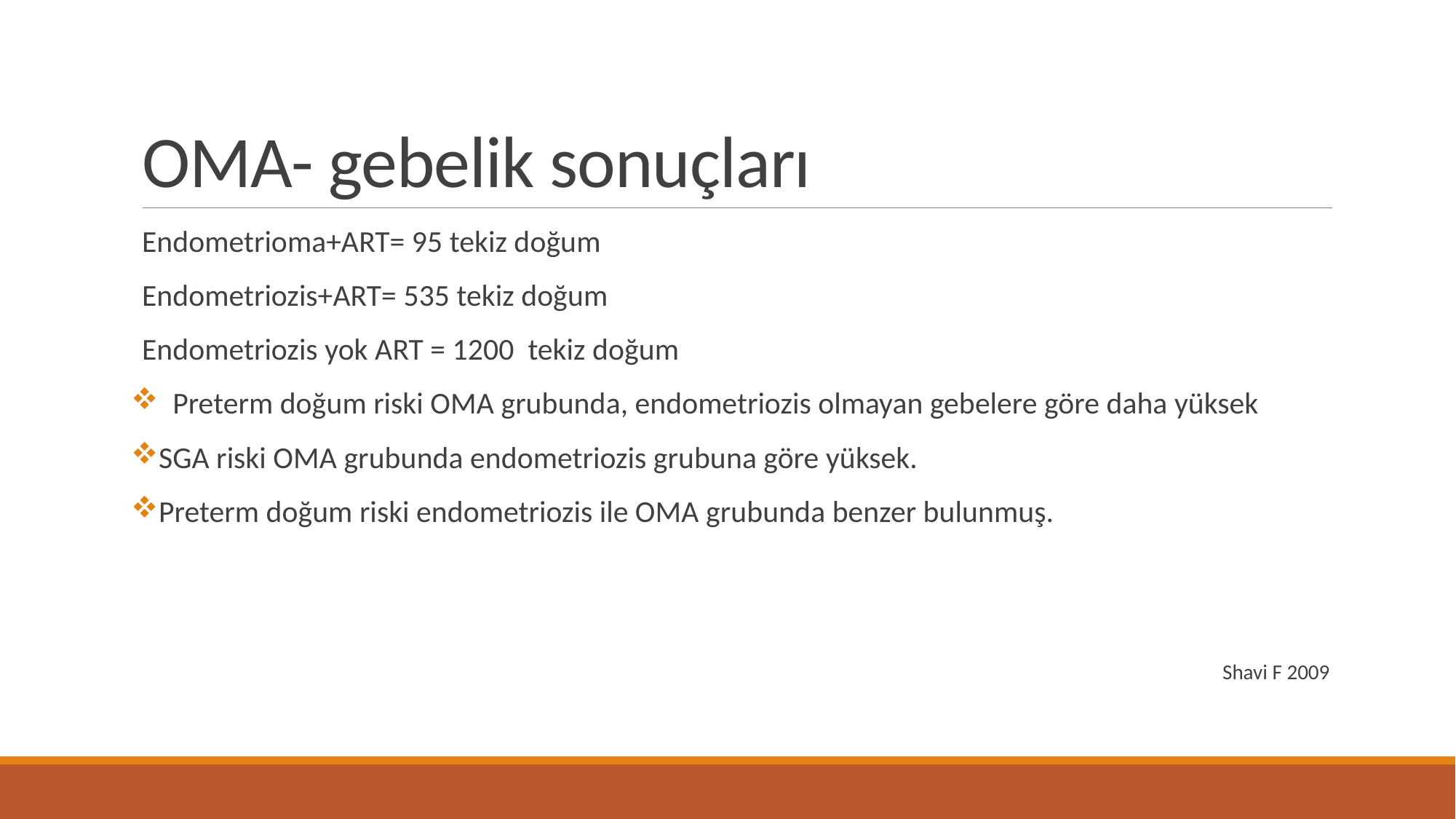

# OMA- gebelik sonuçları
Endometrioma+ART= 95 tekiz doğum
Endometriozis+ART= 535 tekiz doğum
Endometriozis yok ART = 1200  tekiz doğum
  Preterm doğum riski OMA grubunda, endometriozis olmayan gebelere göre daha yüksek
SGA riski OMA grubunda endometriozis grubuna göre yüksek.
Preterm doğum riski endometriozis ile OMA grubunda benzer bulunmuş.

																				Shavi F 2009